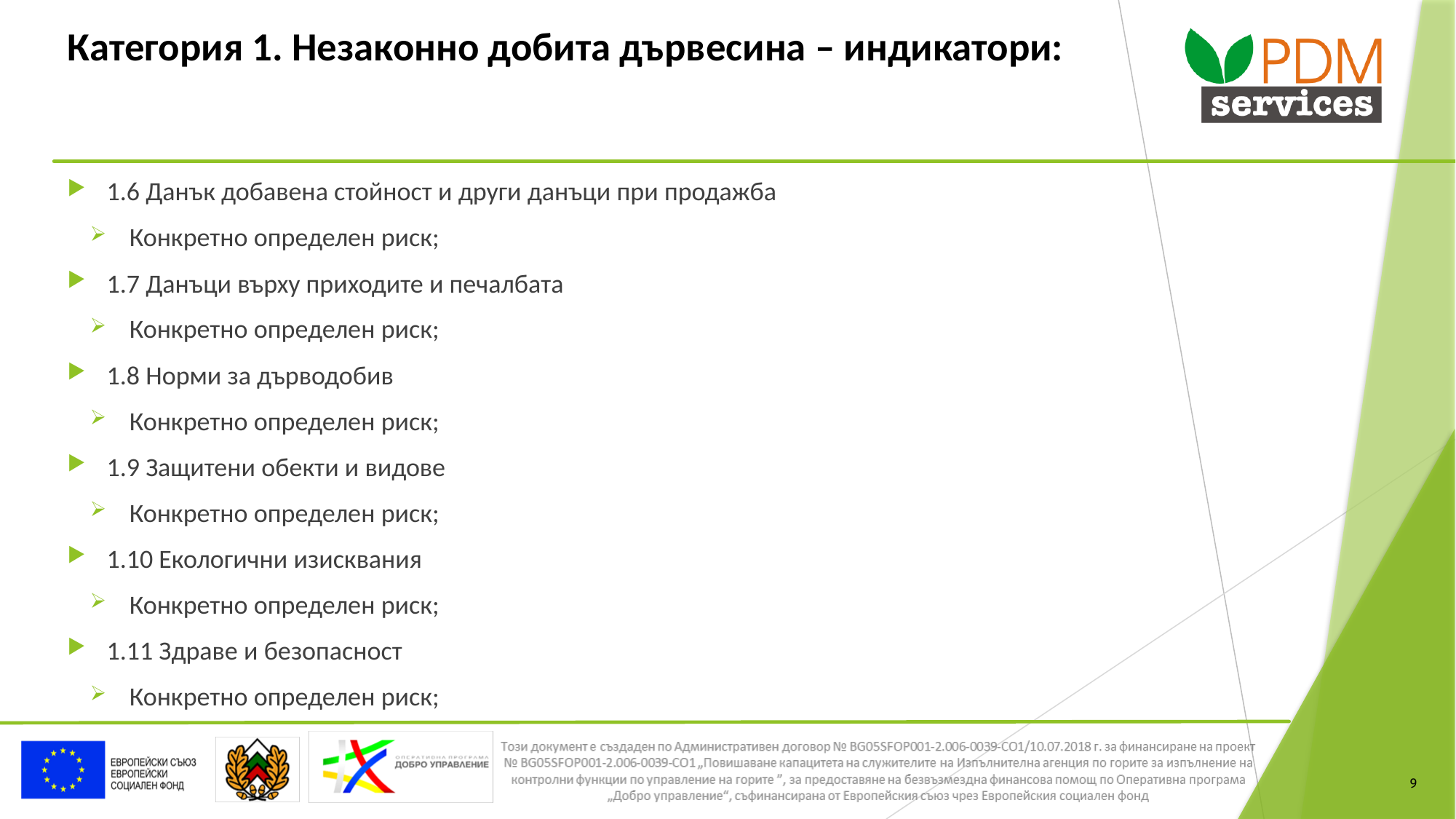

# Категория 1. Незаконно добита дървесина – индикатори:
1.6 Данък добавена стойност и други данъци при продажба
Конкретно определен риск;
1.7 Данъци върху приходите и печалбата
Конкретно определен риск;
1.8 Норми за дърводобив
Конкретно определен риск;
1.9 Защитени обекти и видове
Конкретно определен риск;
1.10 Екологични изисквания
Конкретно определен риск;
1.11 Здраве и безопасност
Конкретно определен риск;
9